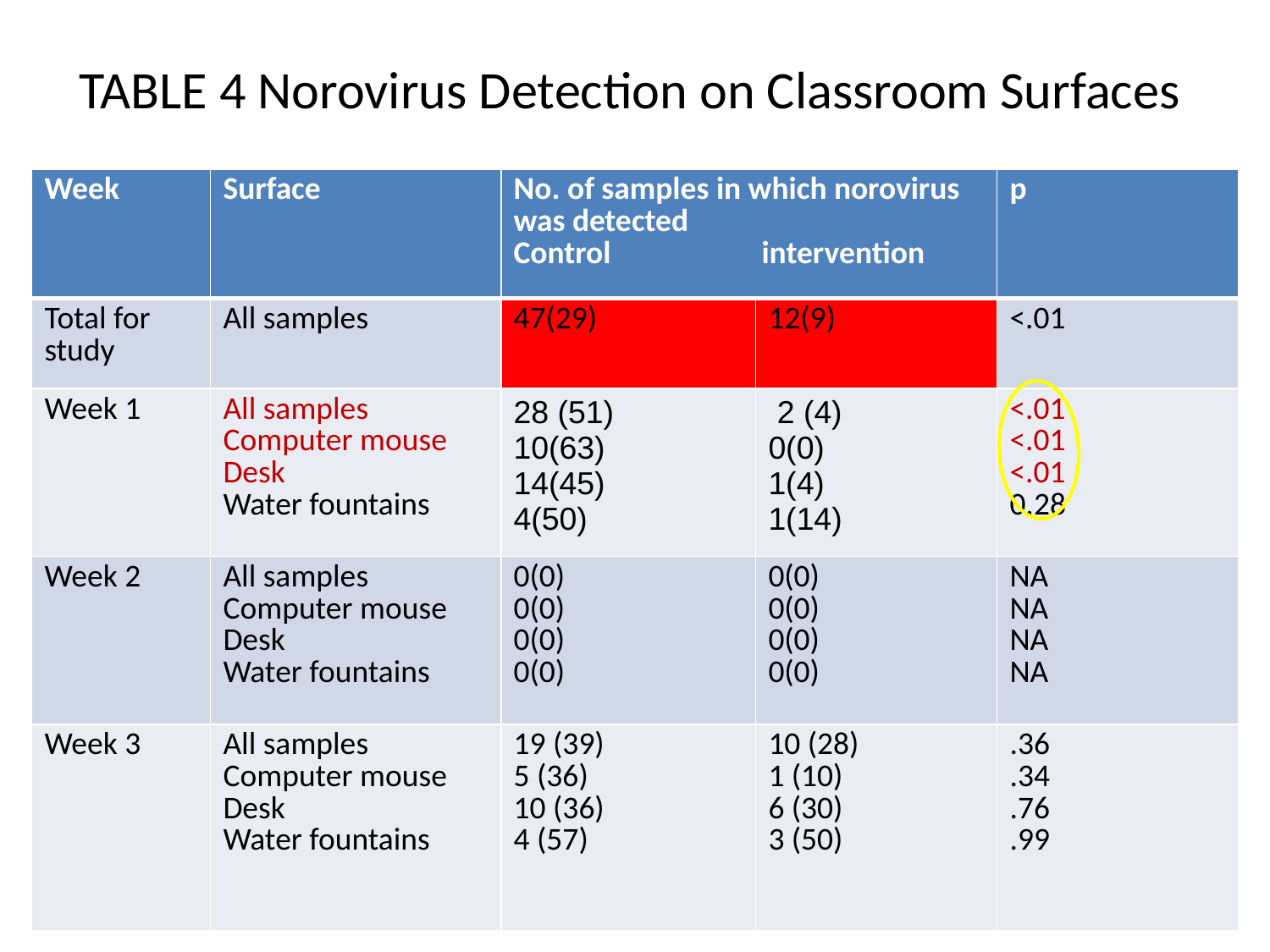

# TABLE 4 Norovirus Detection on Classroom Surfaces
| Week | Surface | No. of samples in which norovirus was detected Control intervention |  | p |
| --- | --- | --- | --- | --- |
| Total for study | All samples | 47(29) | 12(9) | <.01 |
| Week 1 | All samples Computer mouse Desk Water fountains | 28 (51) 10(63) 14(45) 4(50) | 2 (4) 0(0) 1(4) 1(14) | <.01 <.01 <.01 0.28 |
| Week 2 | All samples Computer mouse Desk Water fountains | 0(0) 0(0) 0(0) 0(0) | 0(0) 0(0) 0(0) 0(0) | NA NA NA NA |
| Week 3 | All samples Computer mouse Desk Water fountains | 19 (39) 5 (36) 10 (36) 4 (57) | 10 (28) 1 (10) 6 (30) 3 (50) | .36 .34 .76 .99 |